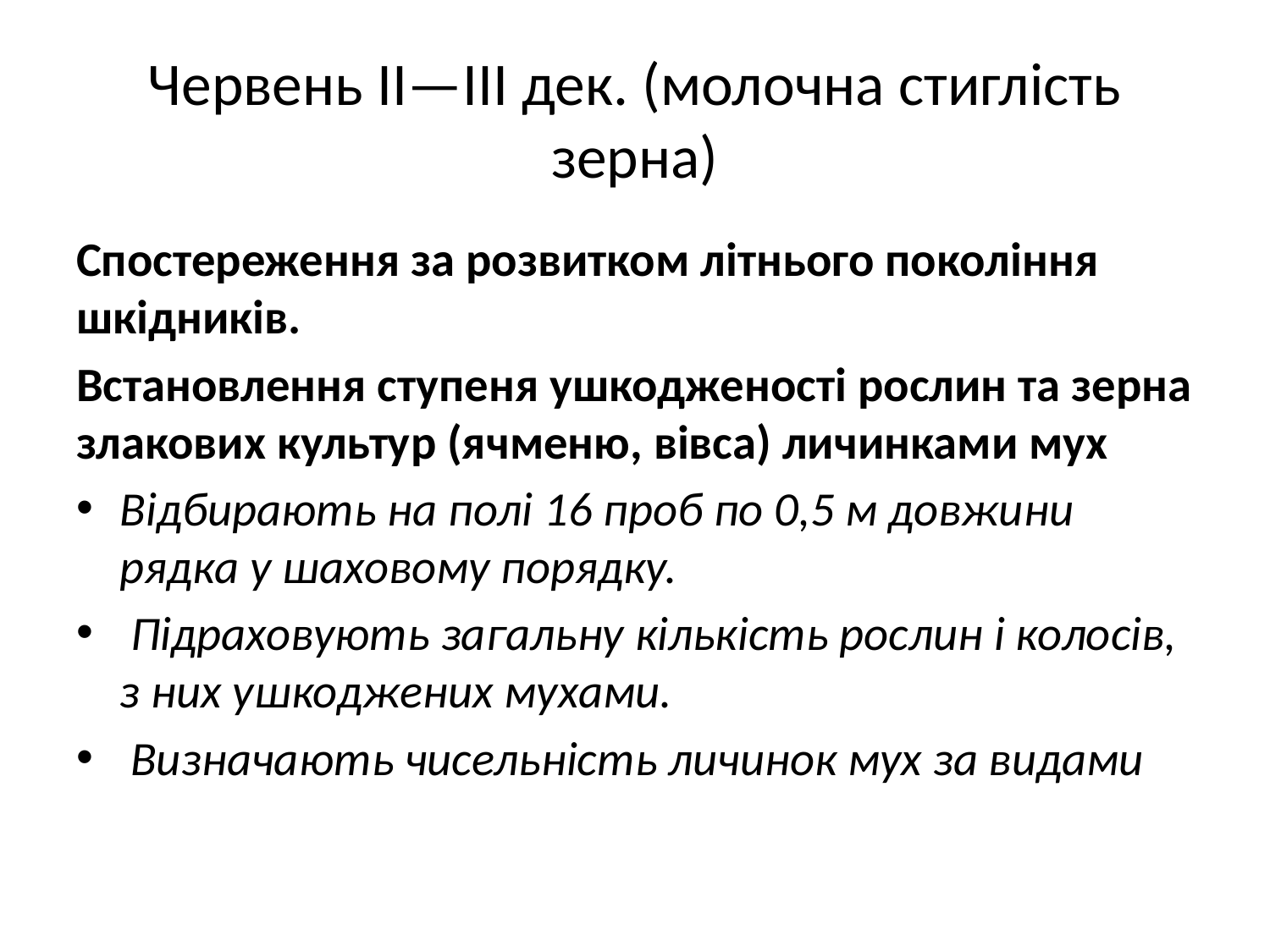

# Червень II—III дек. (молочна стиглість зерна)
Спостереження за розвитком літнього покоління шкідників.
Встановлення ступеня ушкодженості рослин та зерна злакових культур (ячменю, вівса) личинками мух
Відбирають на полі 16 проб по 0,5 м довжини рядка у шаховому порядку.
 Підраховують загальну кількість рослин і колосів, з них ушкоджених мухами.
 Визначають чисельність личинок мух за видами